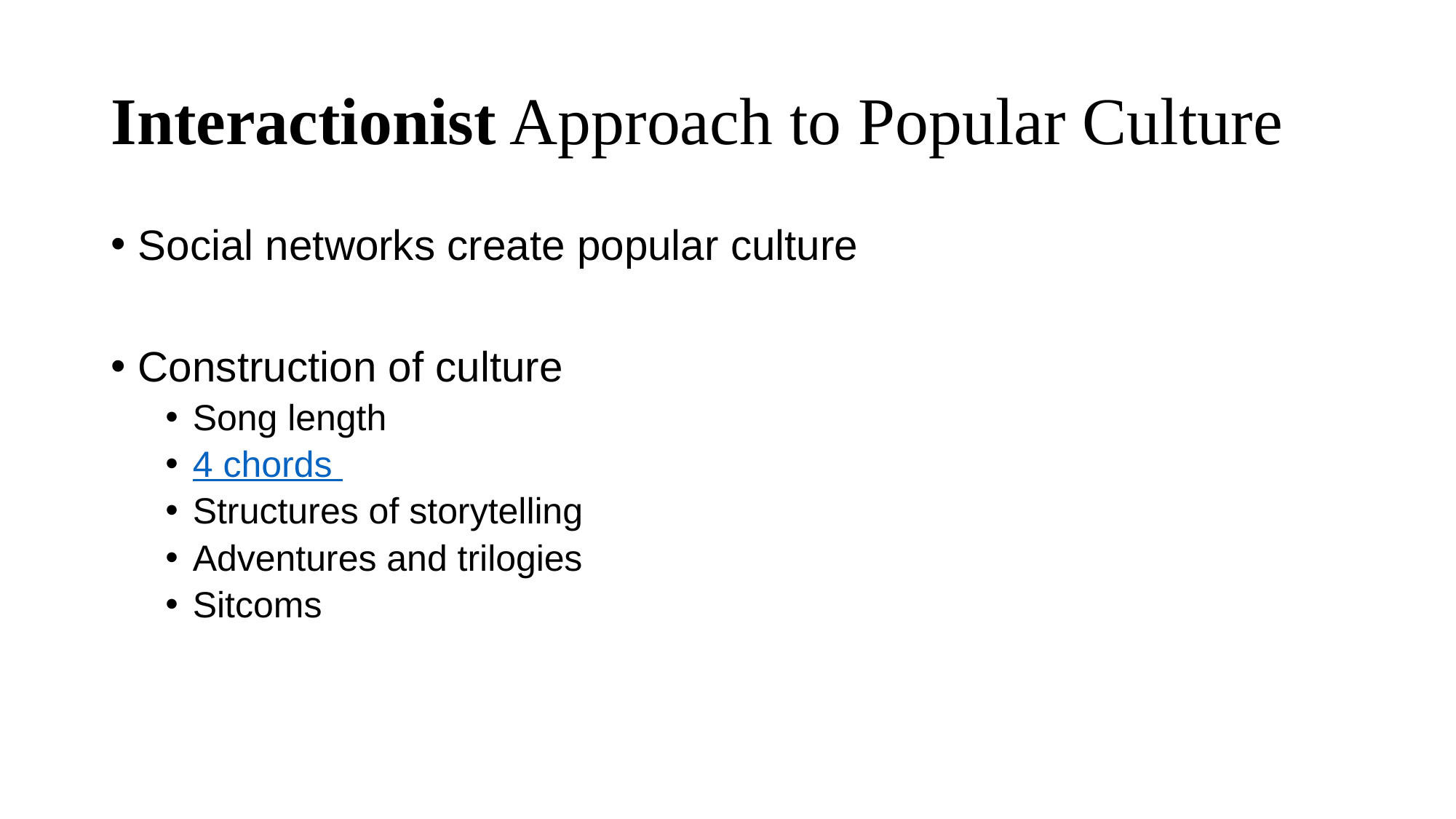

# Interactionist Approach to Popular Culture
Social networks create popular culture

Construction of culture
Song length
4 chords
Structures of storytelling
Adventures and trilogies
Sitcoms